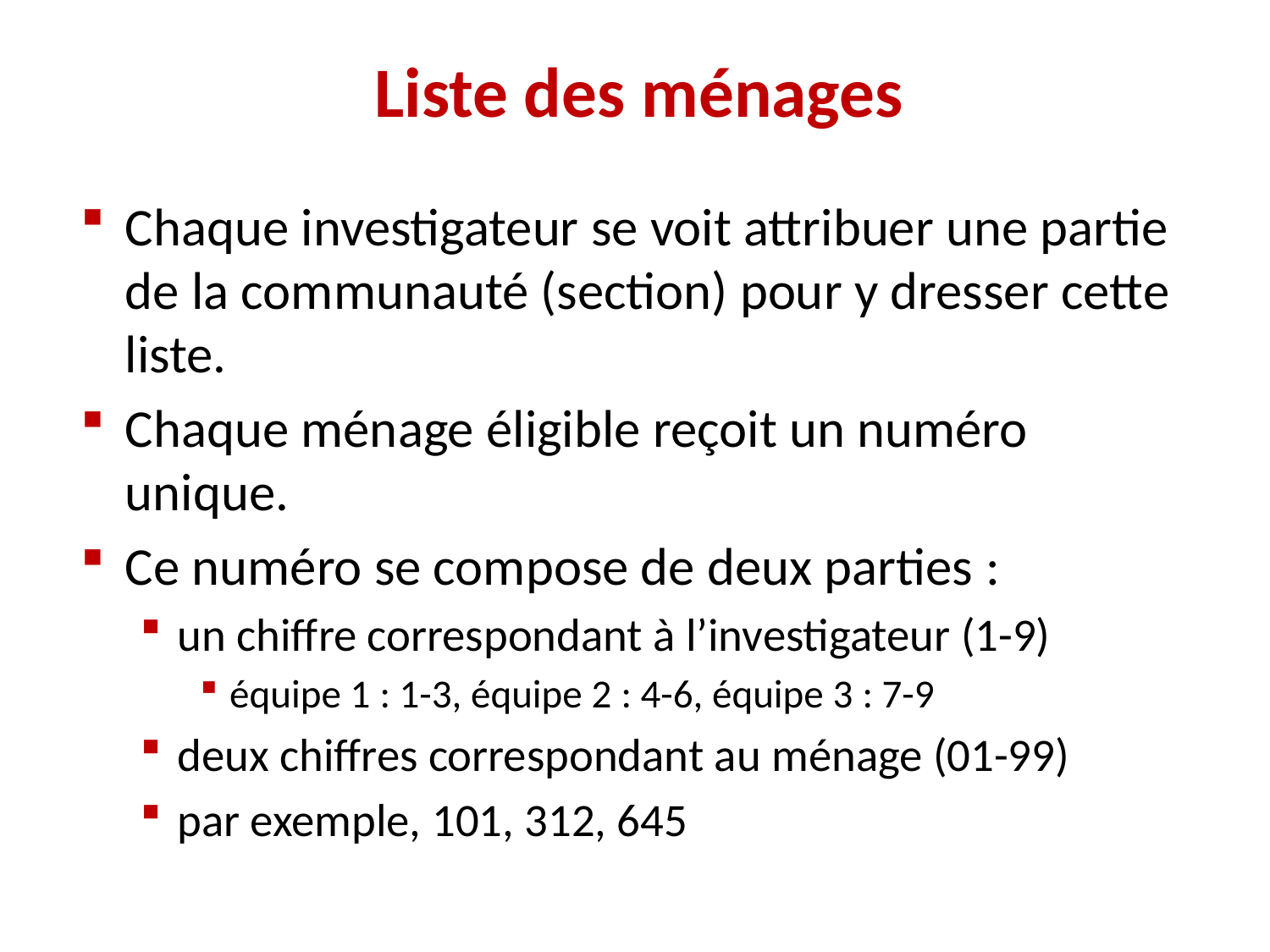

Liste des ménages
Chaque investigateur se voit attribuer une partie de la communauté (section) pour y dresser cette liste.
Chaque ménage éligible reçoit un numéro unique.
Ce numéro se compose de deux parties :
un chiffre correspondant à l’investigateur (1-9)
équipe 1 : 1-3, équipe 2 : 4-6, équipe 3 : 7-9
deux chiffres correspondant au ménage (01-99)
par exemple, 101, 312, 645